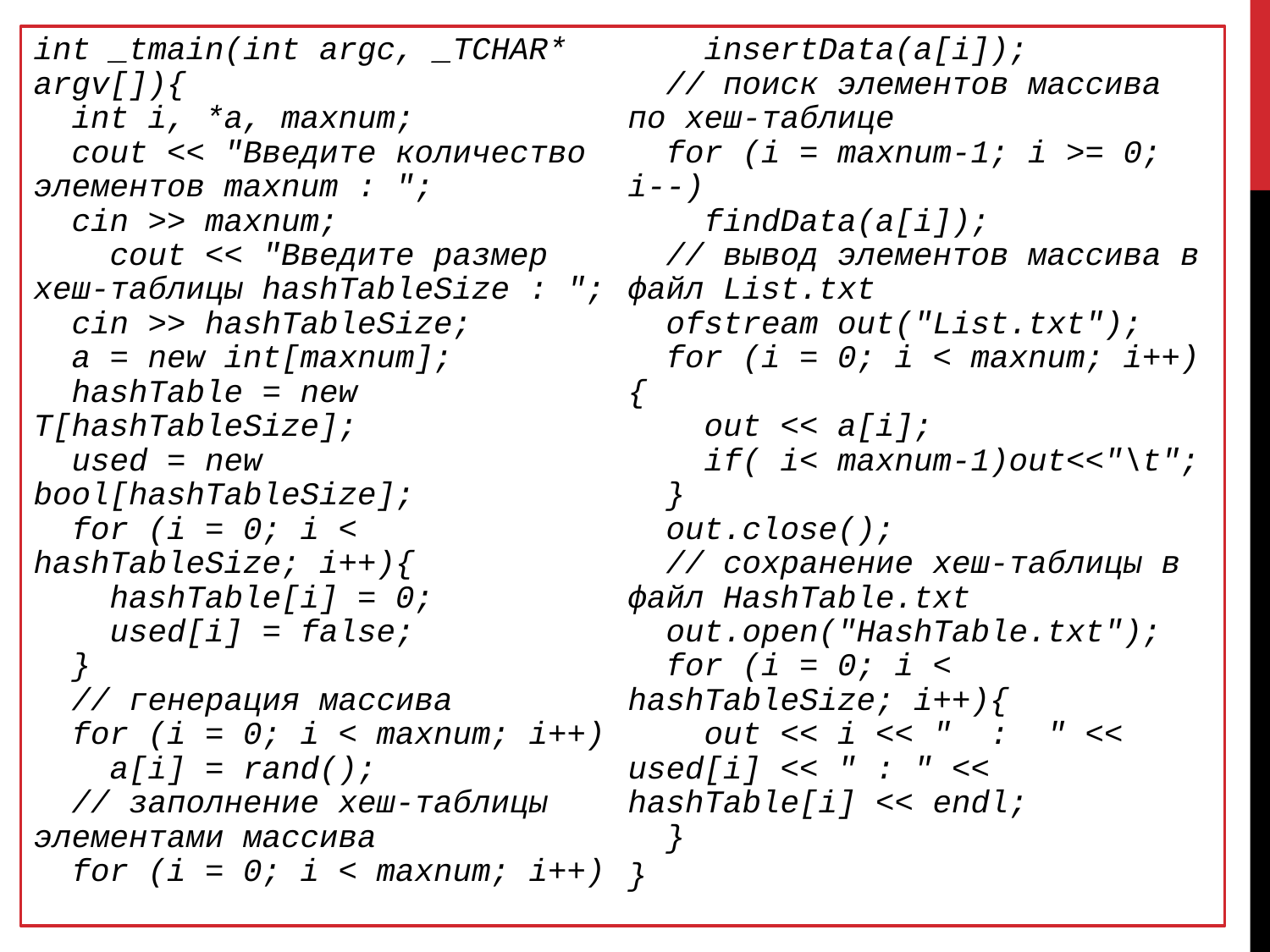

int _tmain(int argc, _TCHAR* argv[]){
  int i, *a, maxnum;
  cout << "Введите количество элементов maxnum : ";
  cin >> maxnum;
    cout << "Введите размер хеш-таблицы hashTableSize : ";
  cin >> hashTableSize;
  a = new int[maxnum];
  hashTable = new T[hashTableSize];
  used = new bool[hashTableSize];
  for (i = 0; i < hashTableSize; i++){
    hashTable[i] = 0;
    used[i] = false;
  }
  // генерация массива
  for (i = 0; i < maxnum; i++)
    a[i] = rand();
  // заполнение хеш-таблицы элементами массива
  for (i = 0; i < maxnum; i++)
    insertData(a[i]);
  // поиск элементов массива по хеш-таблице
  for (i = maxnum-1; i >= 0; i--)
    findData(a[i]);
  // вывод элементов массива в файл List.txt
  ofstream out("List.txt");
  for (i = 0; i < maxnum; i++){
    out << a[i];
    if( i< maxnum-1)out<<"\t";
  }
  out.close();
  // сохранение хеш-таблицы в файл HashTable.txt
  out.open("HashTable.txt");
  for (i = 0; i < hashTableSize; i++){
    out << i << "  :  " << used[i] << " : " << hashTable[i] << endl;
  }
}